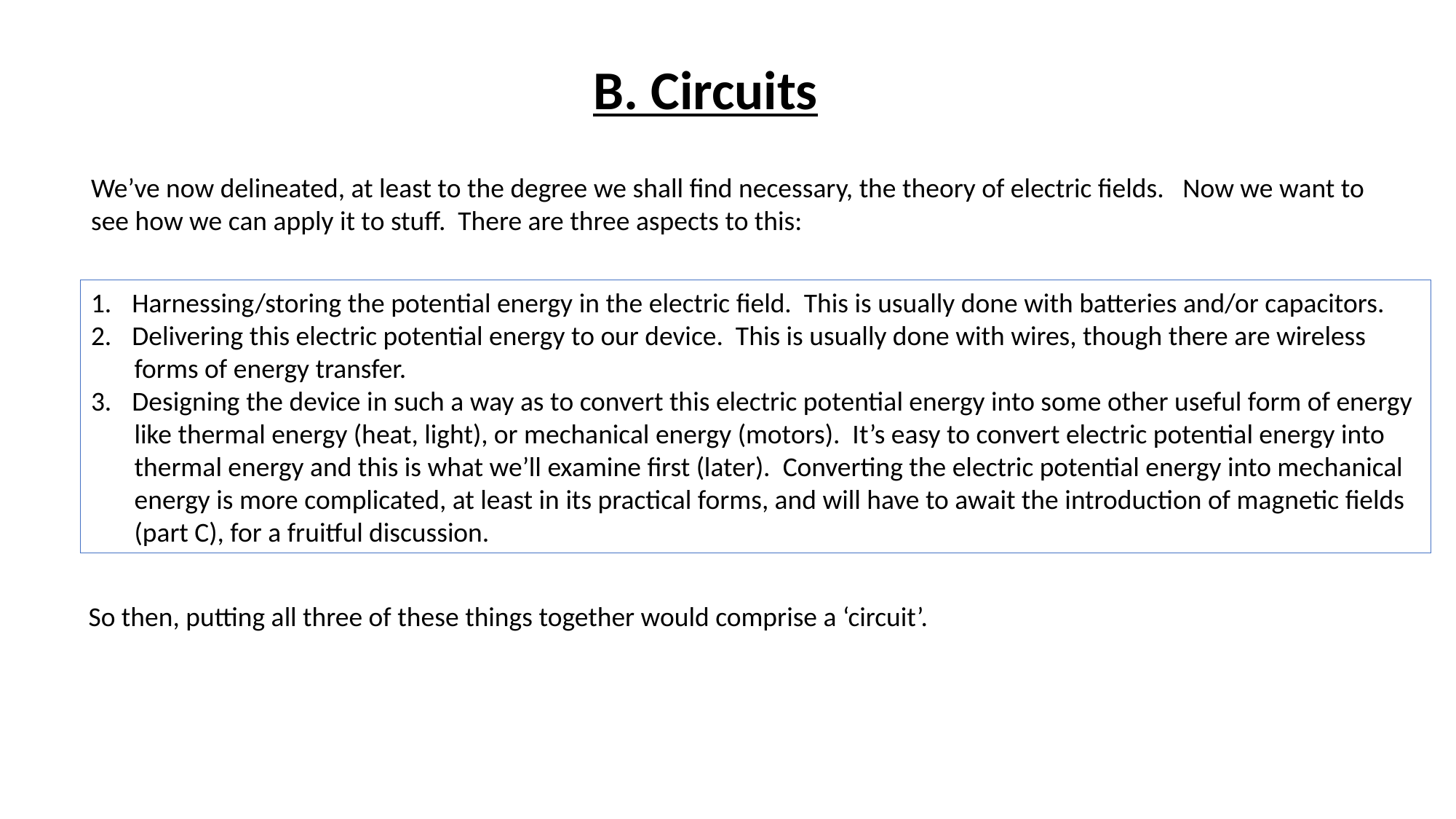

# B. Circuits
We’ve now delineated, at least to the degree we shall find necessary, the theory of electric fields.   Now we want to
see how we can apply it to stuff.  There are three aspects to this:

Harnessing/storing the potential energy in the electric field.  This is usually done with batteries and/or capacitors.
Delivering this electric potential energy to our device.  This is usually done with wires, though there are wireless
       forms of energy transfer.
Designing the device in such a way as to convert this electric potential energy into some other useful form of energy
       like thermal energy (heat, light), or mechanical energy (motors).  It’s easy to convert electric potential energy into
       thermal energy and this is what we’ll examine first (later).  Converting the electric potential energy into mechanical
       energy is more complicated, at least in its practical forms, and will have to await the introduction of magnetic fields
       (part C), for a fruitful discussion.
So then, putting all three of these things together would comprise a ‘circuit’.